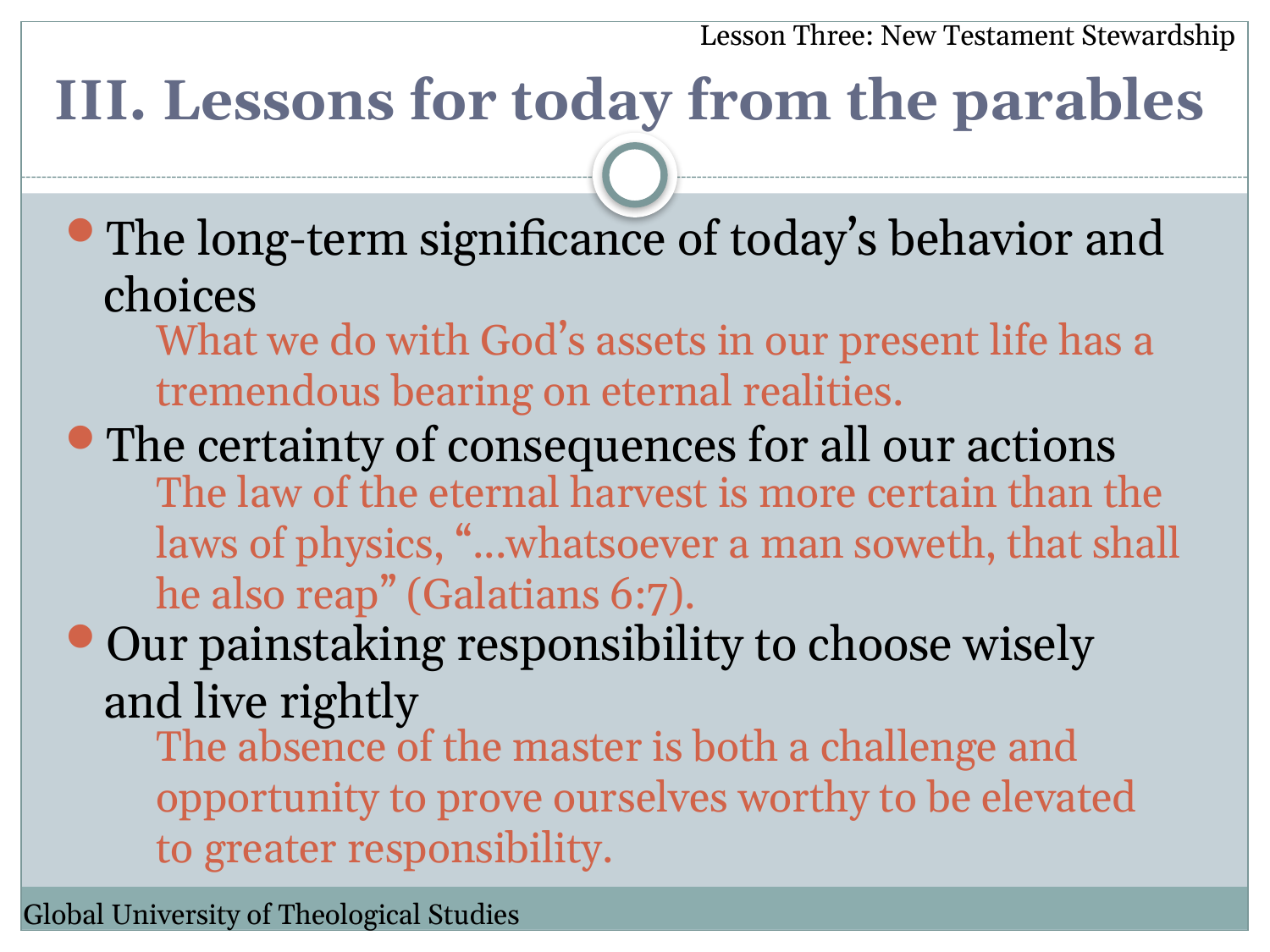

Lesson Three: New Testament Stewardship
# III. Lessons for today from the parables
The long-term significance of today’s behavior and choices
	What we do with God’s assets in our present life has a tremendous bearing on eternal realities.
The certainty of consequences for all our actions
	The law of the eternal harvest is more certain than the laws of physics, “...whatsoever a man soweth, that shall he also reap” (Galatians 6:7).
Our painstaking responsibility to choose wisely and live rightly
	The absence of the master is both a challenge and opportunity to prove ourselves worthy to be elevated to greater responsibility.
Global University of Theological Studies